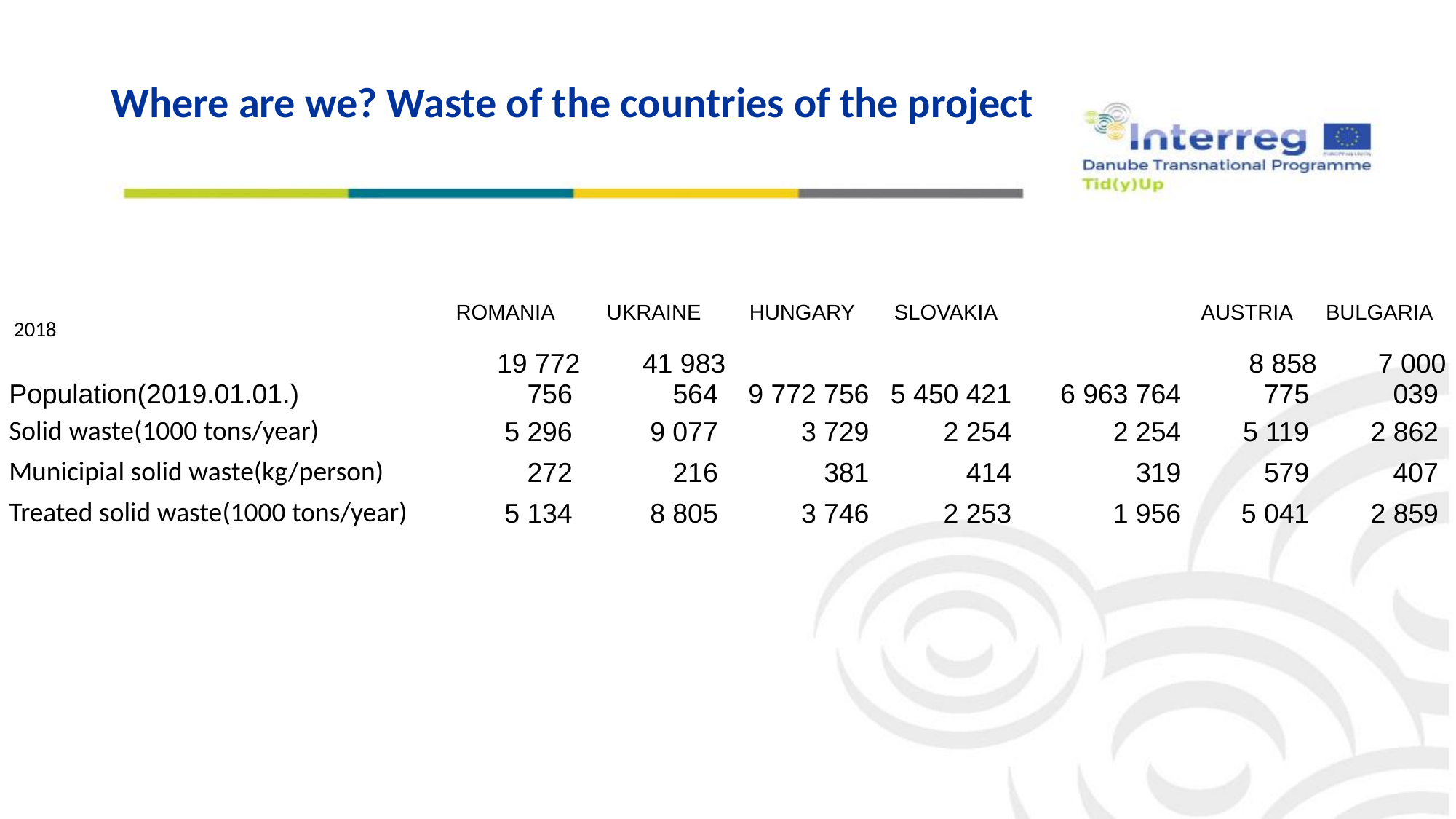

# Where are we? Waste of the countries of the project
| 2018 | ROMANIA | UKRAINE | HUNGARY | SLOVAKIA | SERBIA (2016) | AUSTRIA | BULGARIA |
| --- | --- | --- | --- | --- | --- | --- | --- |
| Population(2019.01.01.) | 19 772 756 | 41 983 564 | 9 772 756 | 5 450 421 | 6 963 764 | 8 858 775 | 7 000 039 |
| Solid waste(1000 tons/year) | 5 296 | 9 077 | 3 729 | 2 254 | 2 254 | 5 119 | 2 862 |
| Municipial solid waste(kg/person) | 272 | 216 | 381 | 414 | 319 | 579 | 407 |
| Treated solid waste(1000 tons/year) | 5 134 | 8 805 | 3 746 | 2 253 | 1 956 | 5 041 | 2 859 |